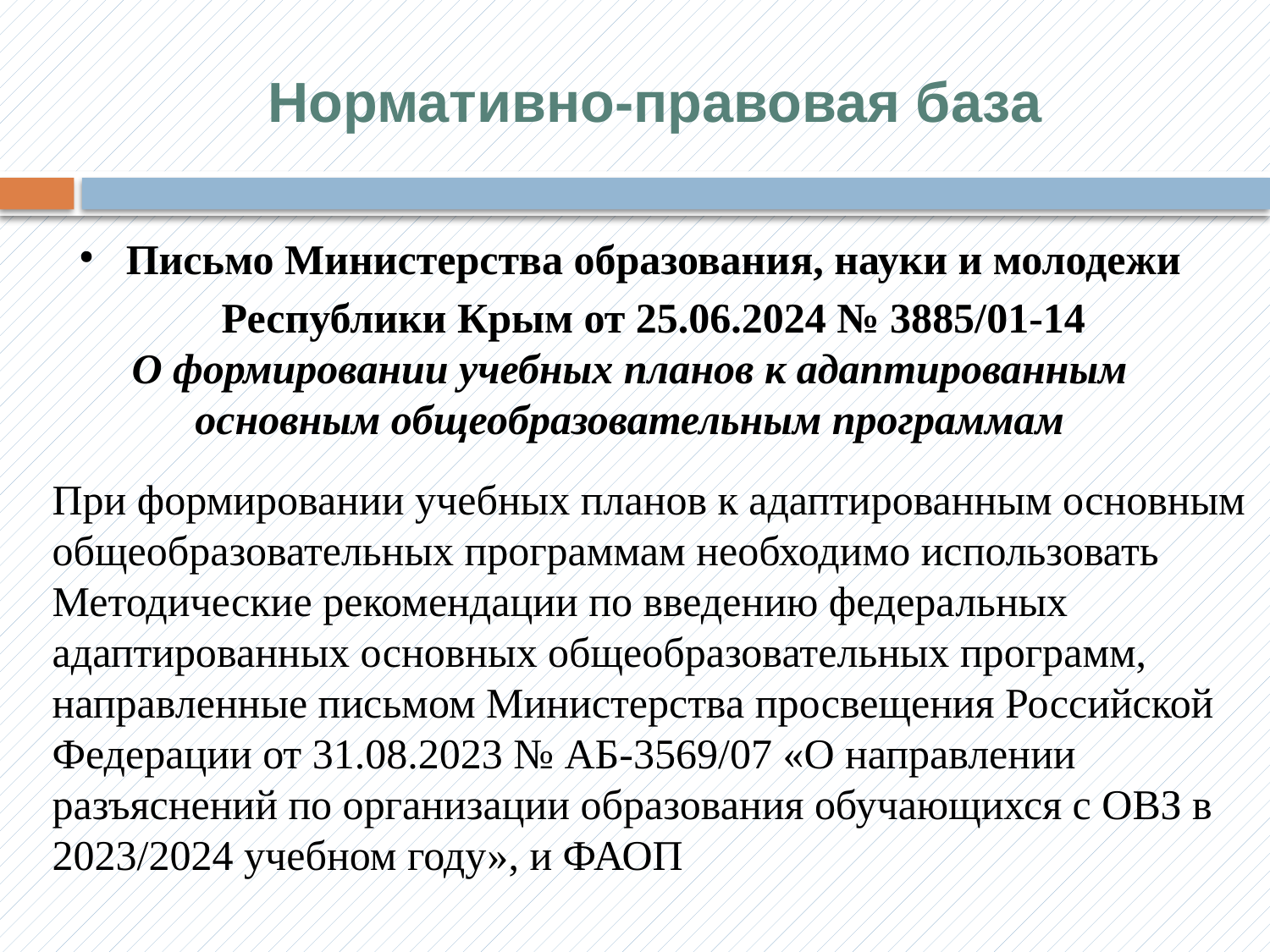

Нормативно-правовая база

Письмо Министерства образования, науки и молодежи Республики Крым от 25.06.2024 № 3885/01-14
О формировании учебных планов к адаптированным основным общеобразовательным программам

#
При формировании учебных планов к адаптированным основным
общеобразовательных программам необходимо использовать Методические рекомендации по введению федеральных адаптированных основных общеобразовательных программ, направленные письмом Министерства просвещения Российской Федерации от 31.08.2023 № АБ-3569/07 «О направлении разъяснений по организации образования обучающихся с ОВЗ в 2023/2024 учебном году», и ФАОП